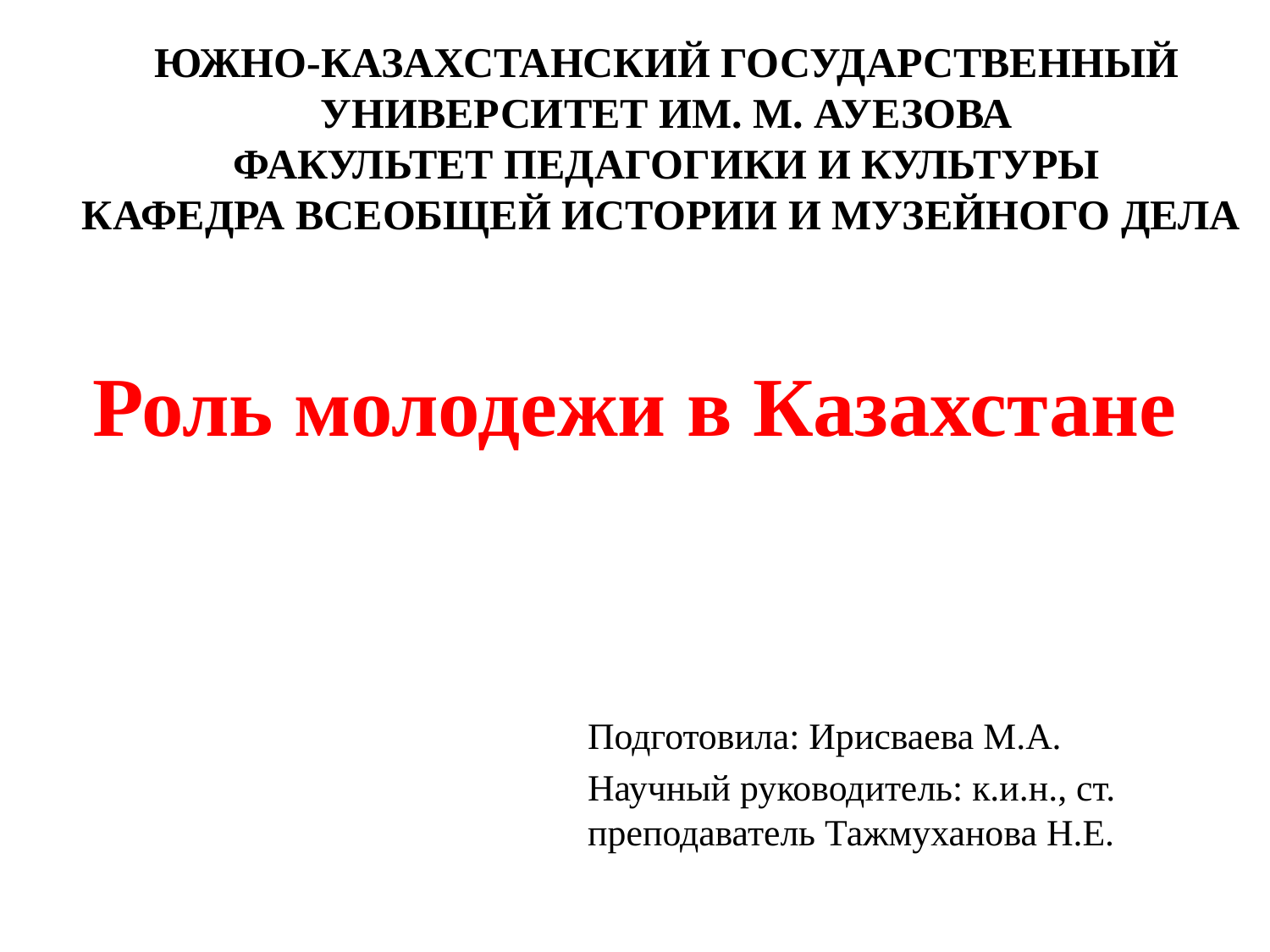

# ЮЖНО-КАЗАХСТАНСКИЙ ГОСУДАРСТВЕННЫЙ УНИВЕРСИТЕТ ИМ. М. АУЕЗОВА ФАКУЛЬТЕТ ПЕДАГОГИКИ И КУЛЬТУРЫ КАФЕДРА ВСЕОБЩЕЙ ИСТОРИИ И МУЗЕЙНОГО ДЕЛА
Роль молодежи в Казахстане
Подготовила: Ирисваева М.А.
Научный руководитель: к.и.н., ст. преподаватель Тажмуханова Н.Е.